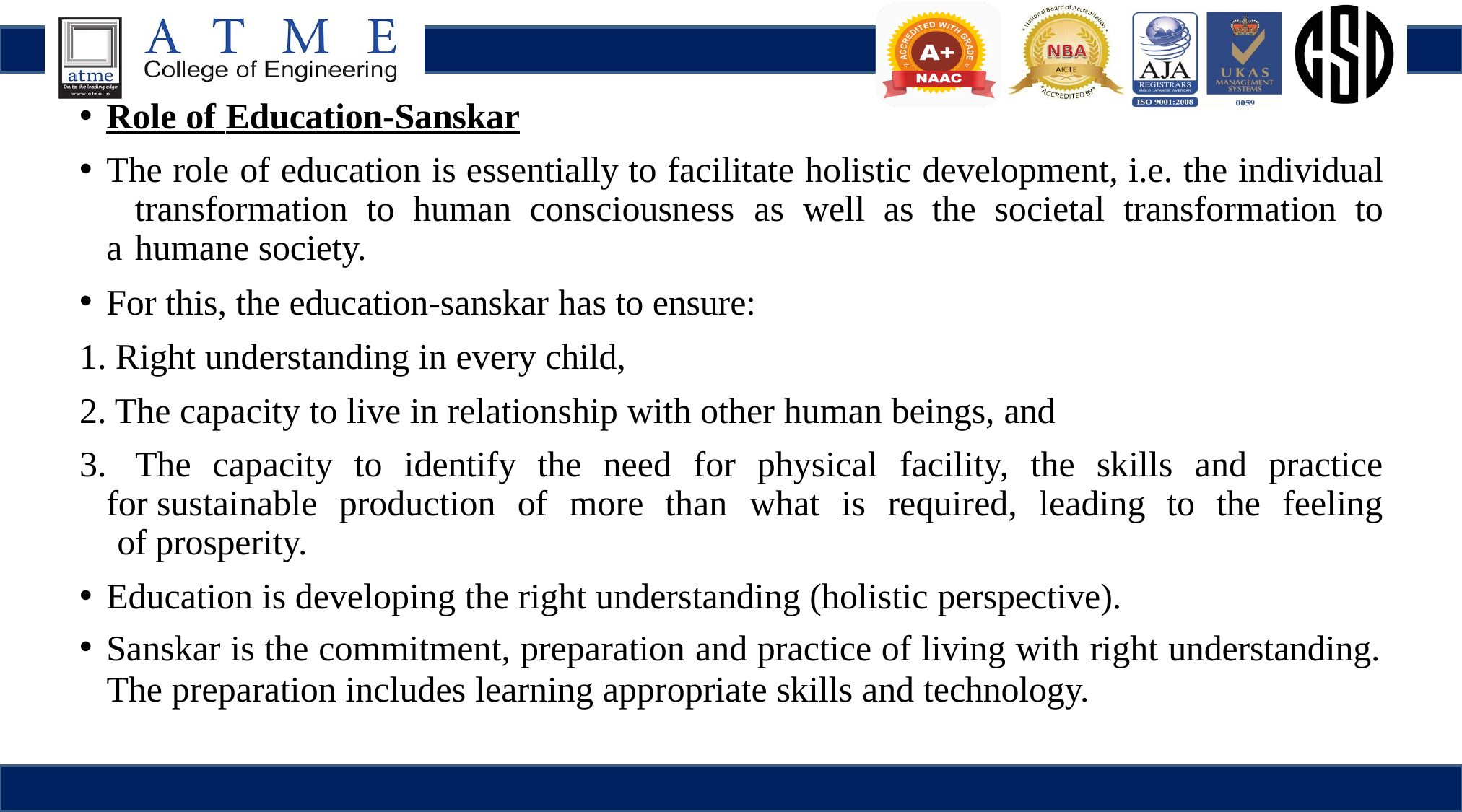

Role of Education-Sanskar
The role of education is essentially to facilitate holistic development, i.e. the individual 	transformation to human consciousness  as well as the societal transformation to a 	humane society.
For this, the education-sanskar has to ensure:
Right understanding in every child,
The capacity to live in relationship with other human beings, and
	The capacity to identify the need for physical facility, the skills and practice for sustainable  production  of  more  than  what  is  required,  leading  to  the  feeling  of prosperity.
Education is developing the right understanding (holistic perspective).
Sanskar is the commitment, preparation and practice of living with right understanding.
The preparation includes learning appropriate skills and technology.